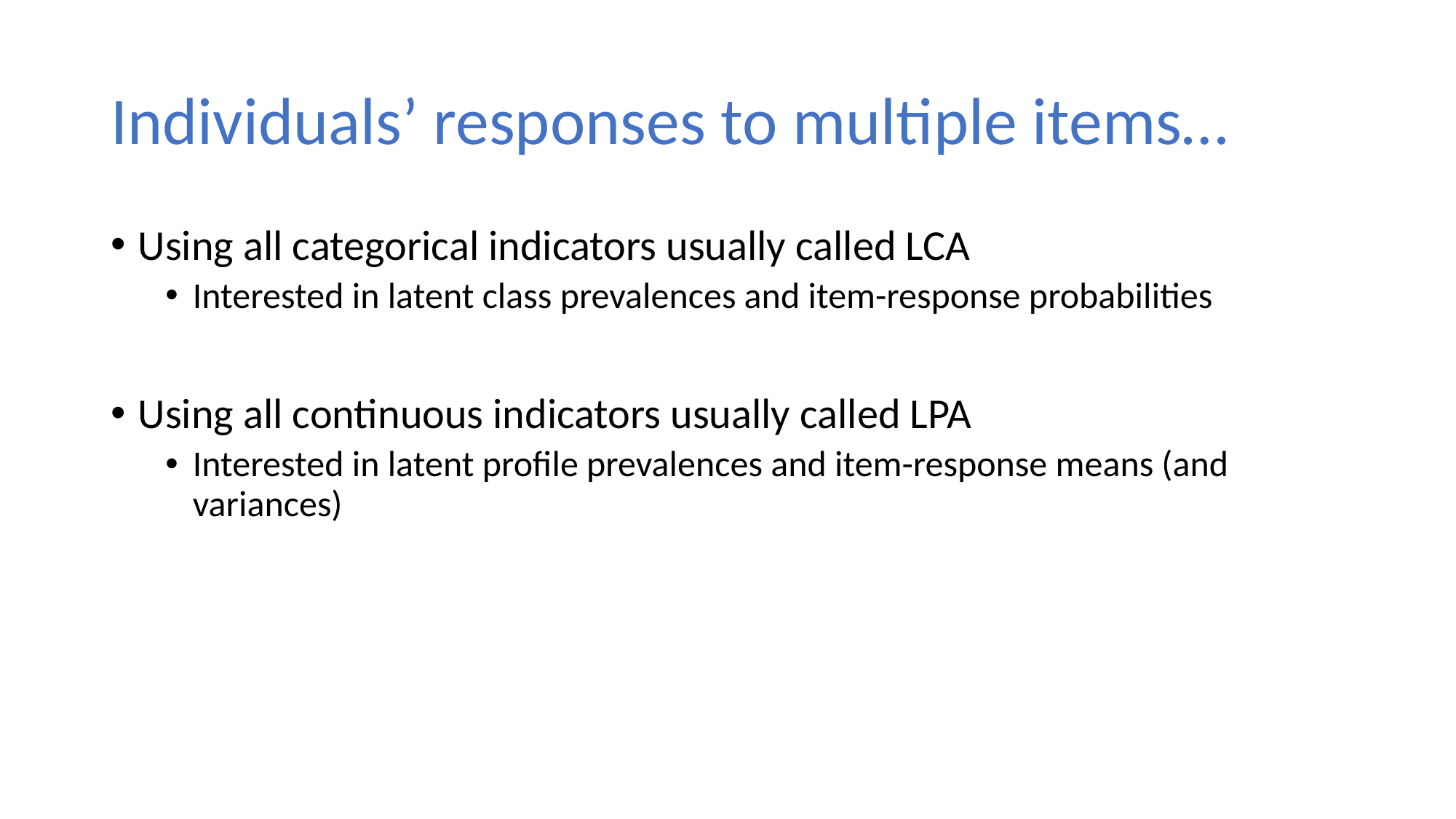

# Individuals’ responses to multiple items…
Using all categorical indicators usually called LCA
Interested in latent class prevalences and item-response probabilities

Using all continuous indicators usually called LPA
Interested in latent profile prevalences and item-response means (and variances)